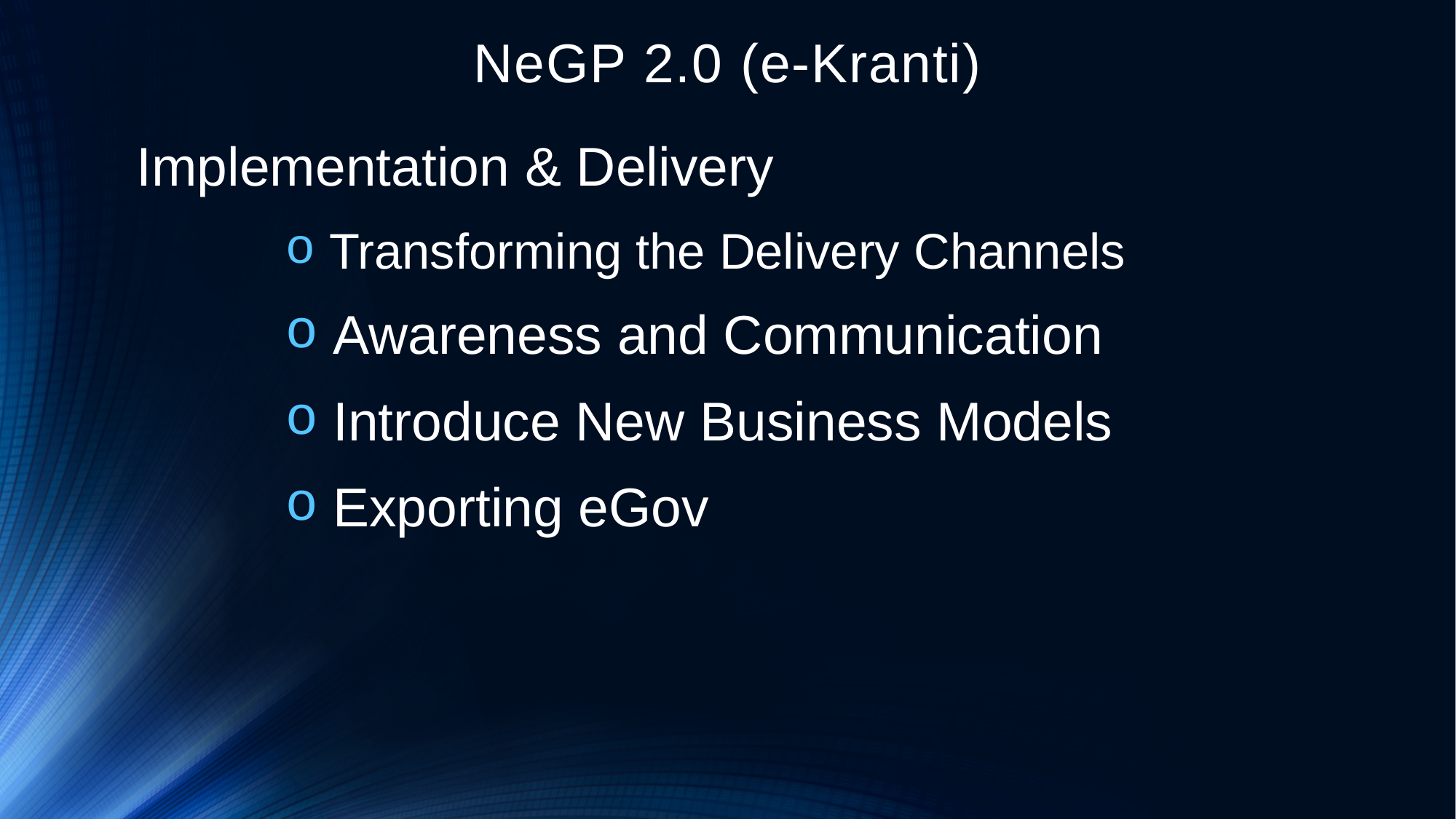

NeGP 2.0 (e-Kranti)
Implementation & Delivery
 Transforming the Delivery Channels
 Awareness and Communication
 Introduce New Business Models
 Exporting eGov